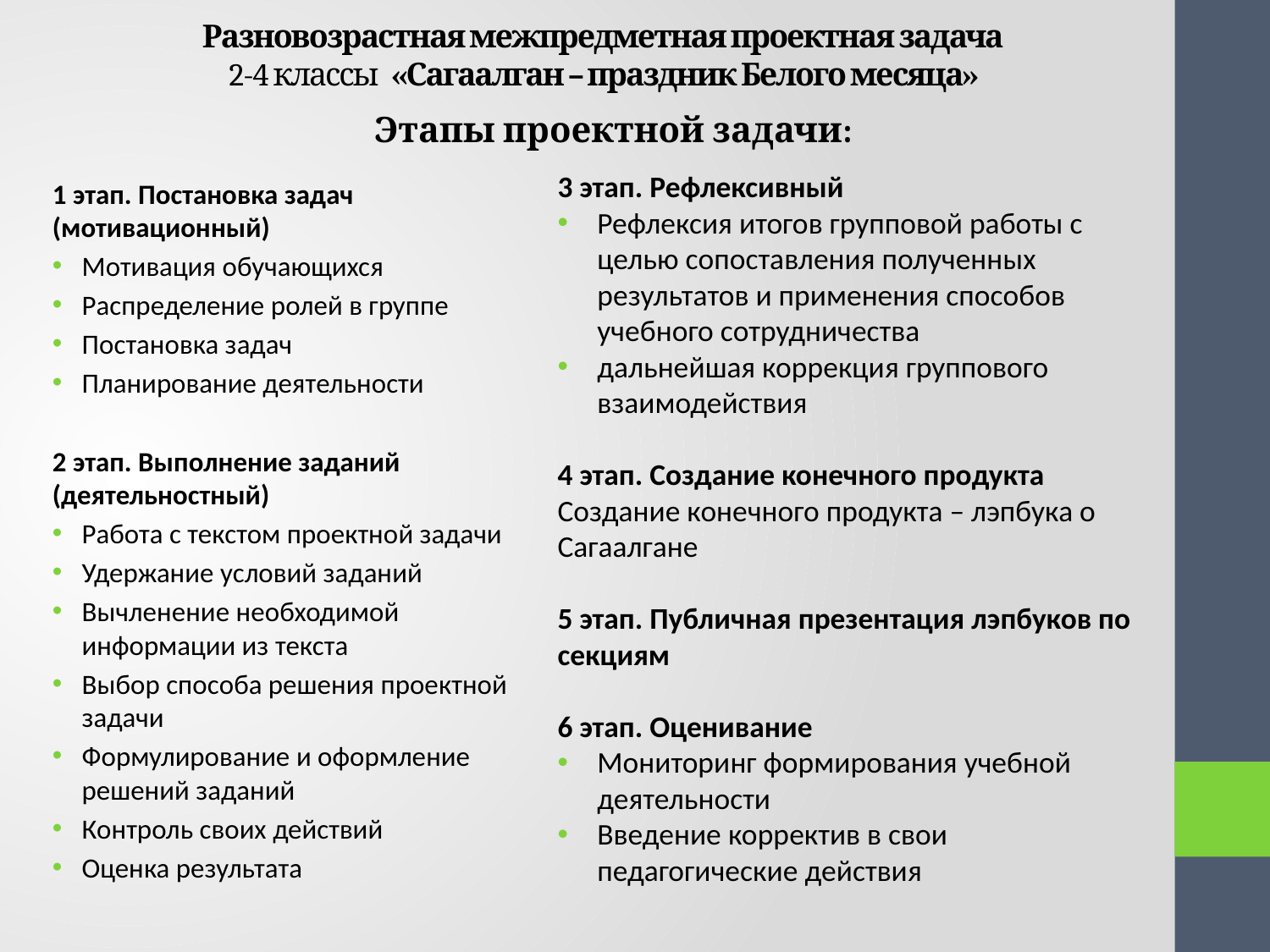

Разновозрастная межпредметная проектная задача
 2-4 классы  «Сагаалган – праздник Белого месяца»
Этапы проектной задачи:
3 этап. Рефлексивный
Рефлексия итогов групповой работы с целью сопоставления полученных результатов и применения способов учебного сотрудничества
дальнейшая коррекция группового взаимодействия

4 этап. Создание конечного продукта
Создание конечного продукта – лэпбука о Сагаалгане

5 этап. Публичная презентация лэпбуков по секциям

6 этап. Оценивание
Мониторинг формирования учебной деятельности
Введение корректив в свои педагогические действия
1 этап. Постановка задач (мотивационный)
Мотивация обучающихся
Распределение ролей в группе
Постановка задач
Планирование деятельности

2 этап. Выполнение заданий (деятельностный)
Работа с текстом проектной задачи
Удержание условий заданий
Вычленение необходимой информации из текста
Выбор способа решения проектной задачи
Формулирование и оформление решений заданий
Контроль своих действий
Оценка результата